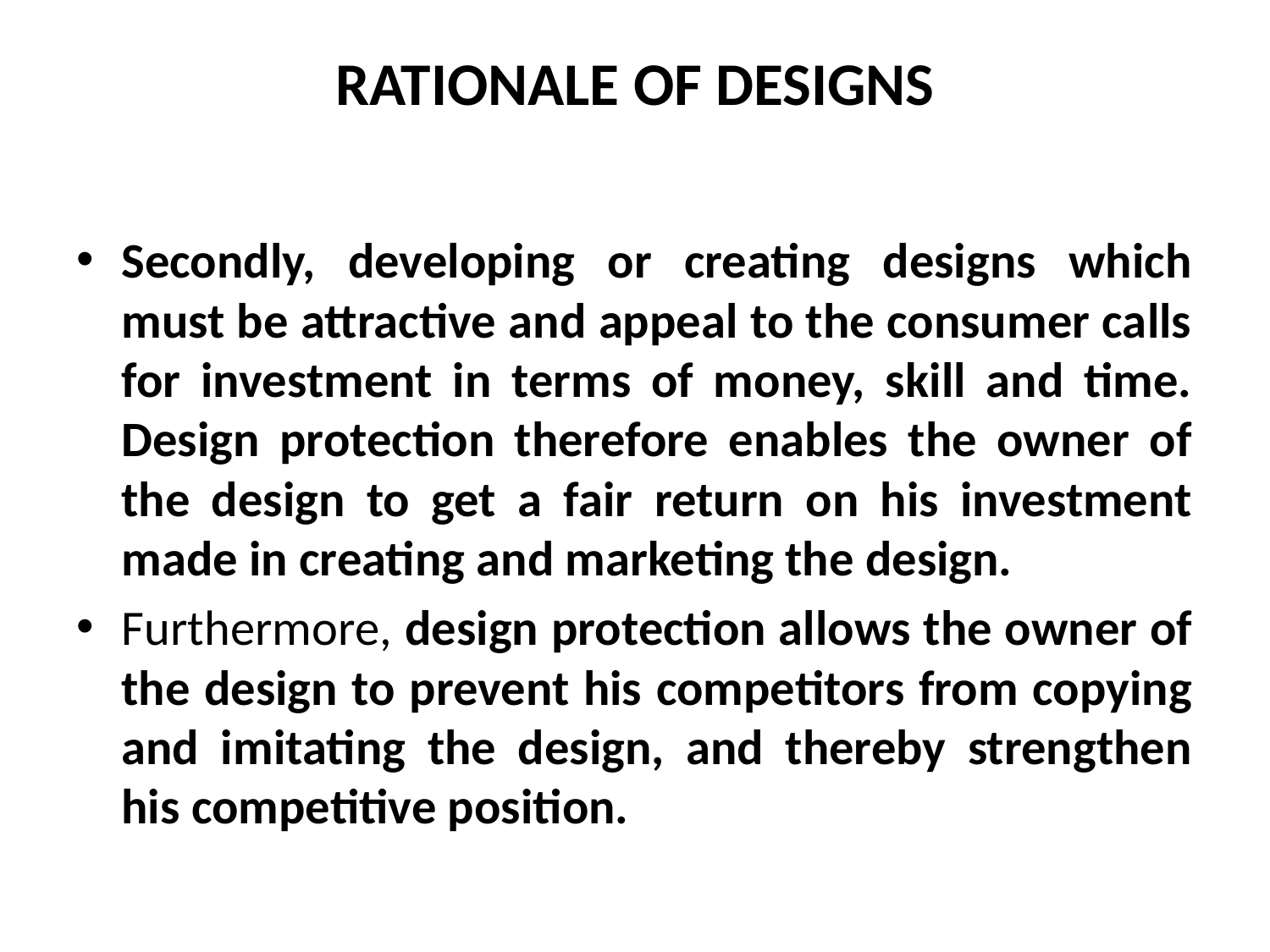

# RATIONALE OF DESIGNS
Secondly, developing or creating designs which must be attractive and appeal to the consumer calls for investment in terms of money, skill and time. Design protection therefore enables the owner of the design to get a fair return on his investment made in creating and marketing the design.
Furthermore, design protection allows the owner of the design to prevent his competitors from copying and imitating the design, and thereby strengthen his competitive position.